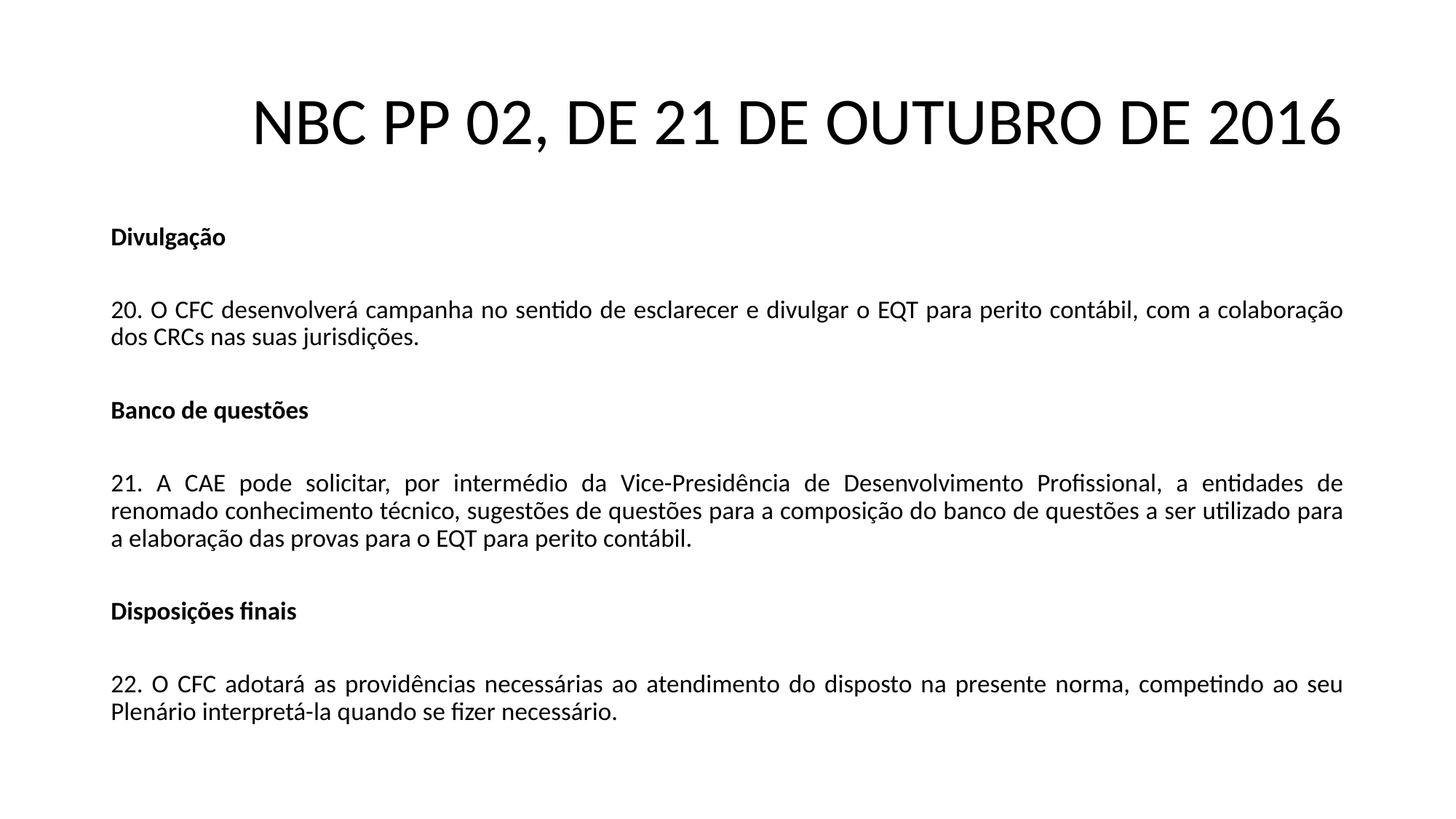

# NBC PP 02, DE 21 DE OUTUBRO DE 2016
Divulgação

20. O CFC desenvolverá campanha no sentido de esclarecer e divulgar o EQT para perito contábil, com a colaboração dos CRCs nas suas jurisdições.

Banco de questões

21. A CAE pode solicitar, por intermédio da Vice-Presidência de Desenvolvimento Profissional, a entidades de renomado conhecimento técnico, sugestões de questões para a composição do banco de questões a ser utilizado para a elaboração das provas para o EQT para perito contábil.

Disposições finais

22. O CFC adotará as providências necessárias ao atendimento do disposto na presente norma, competindo ao seu Plenário interpretá-la quando se fizer necessário.